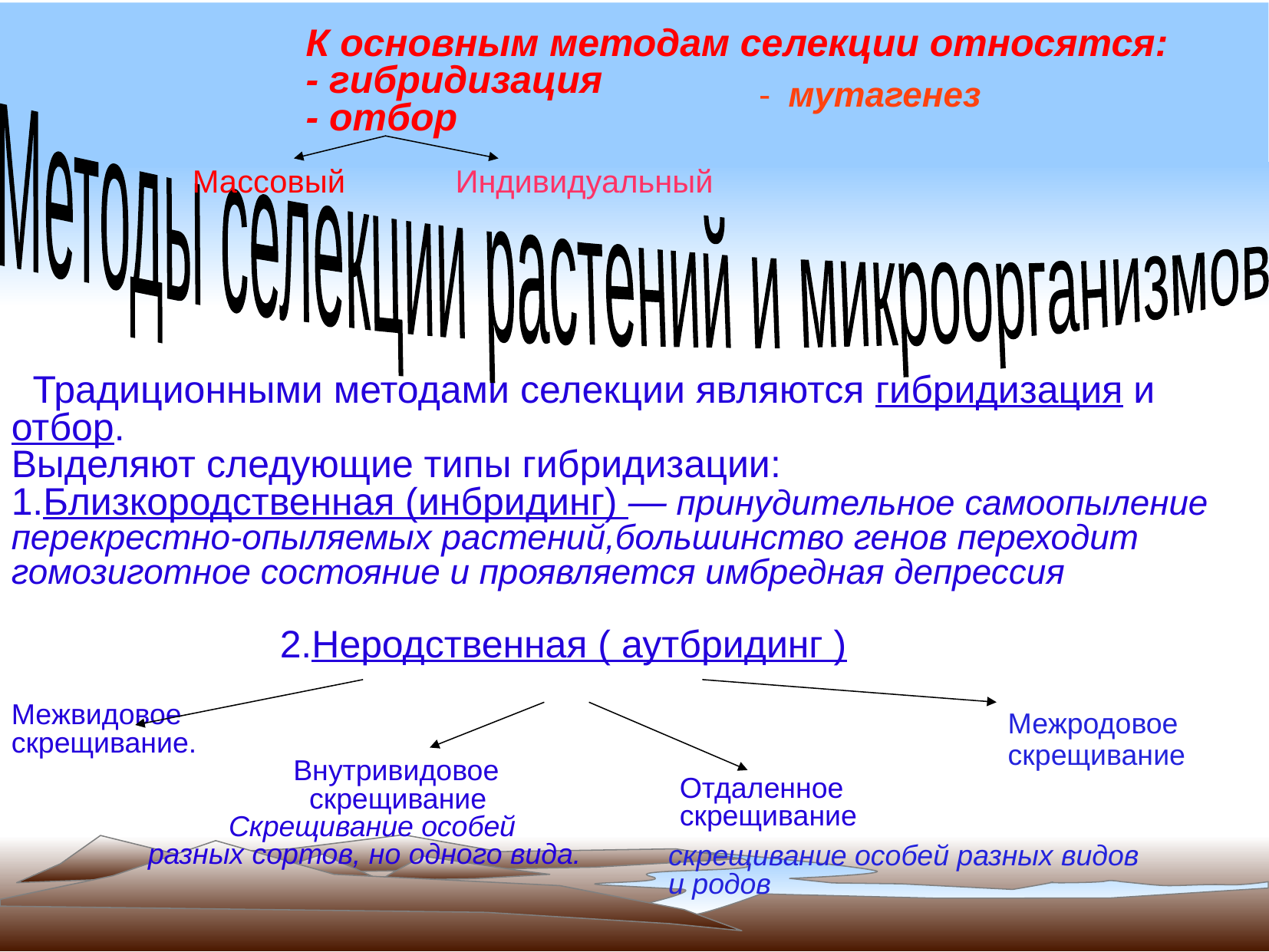

К основным методам селекции относятся:
- гибридизация
- отбор

-  мутагенез
Методы селекции растений и микроорганизмов

Массовый
Индивидуальный

  Традиционными методами селекции являются гибридизация и
отбор.
Выделяют следующие типы гибридизации:
1.Близкородственная (инбридинг) — принудительное самоопыление
перекрестно-опыляемых растений,большинство генов переходит
гомозиготное состояние и проявляется имбредная депрессия

                         2.Неродственная ( аутбридинг )‏

Межвидовое
скрещивание.
                                   Внутривидовое
                                     скрещивание
                           Скрещивание особей
                 разных сортов, но одного вида.

Межродовое
скрещивание

Отдаленное
скрещивание
скрещивание особей разных видов
и родов